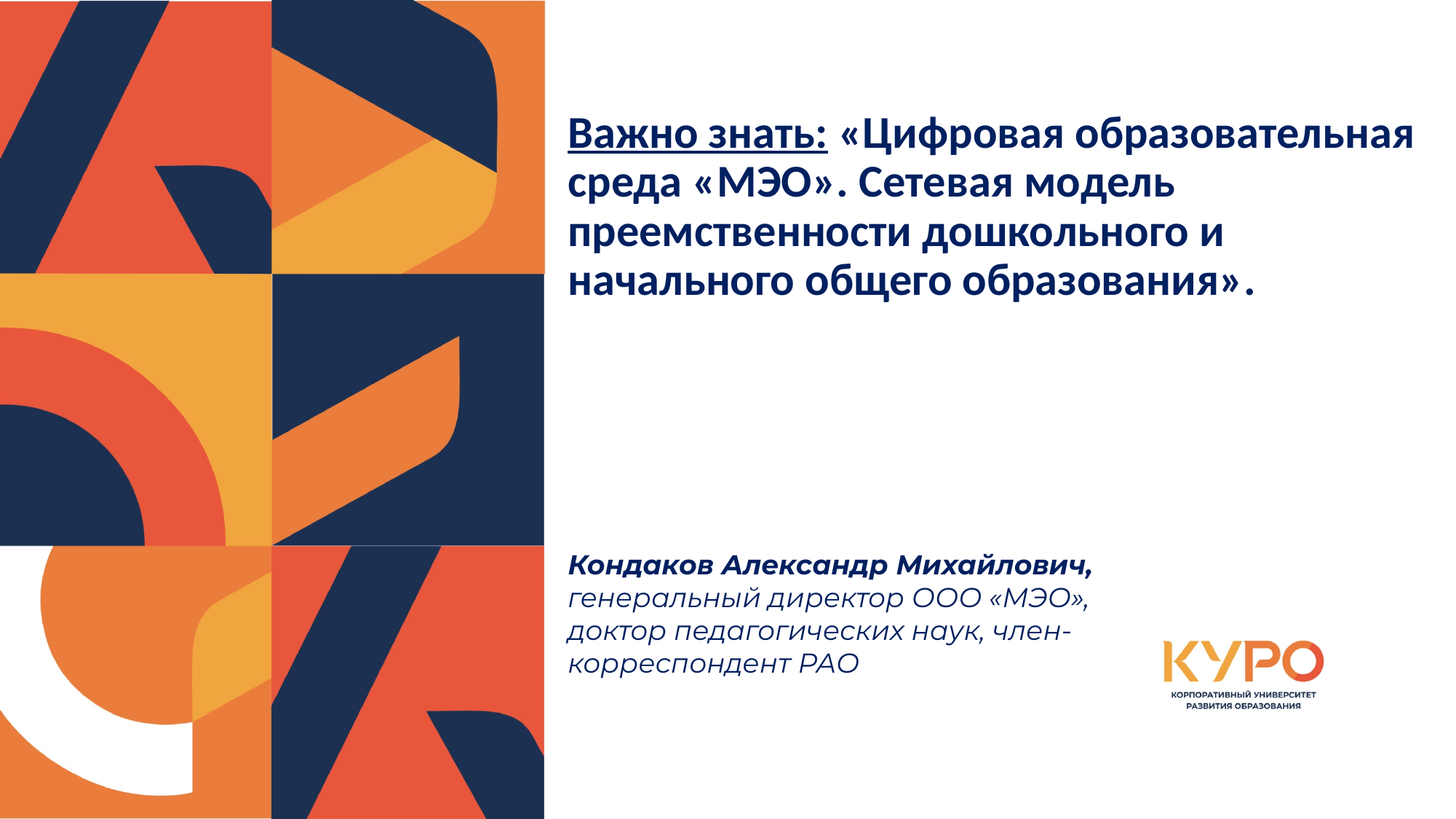

Важно знать: «Цифровая образовательная среда «МЭО». Сетевая модель преемственности дошкольного и начального общего образования».
Кондаков Александр Михайлович,
генеральный директор ООО «МЭО», доктор педагогических наук, член-корреспондент РАО